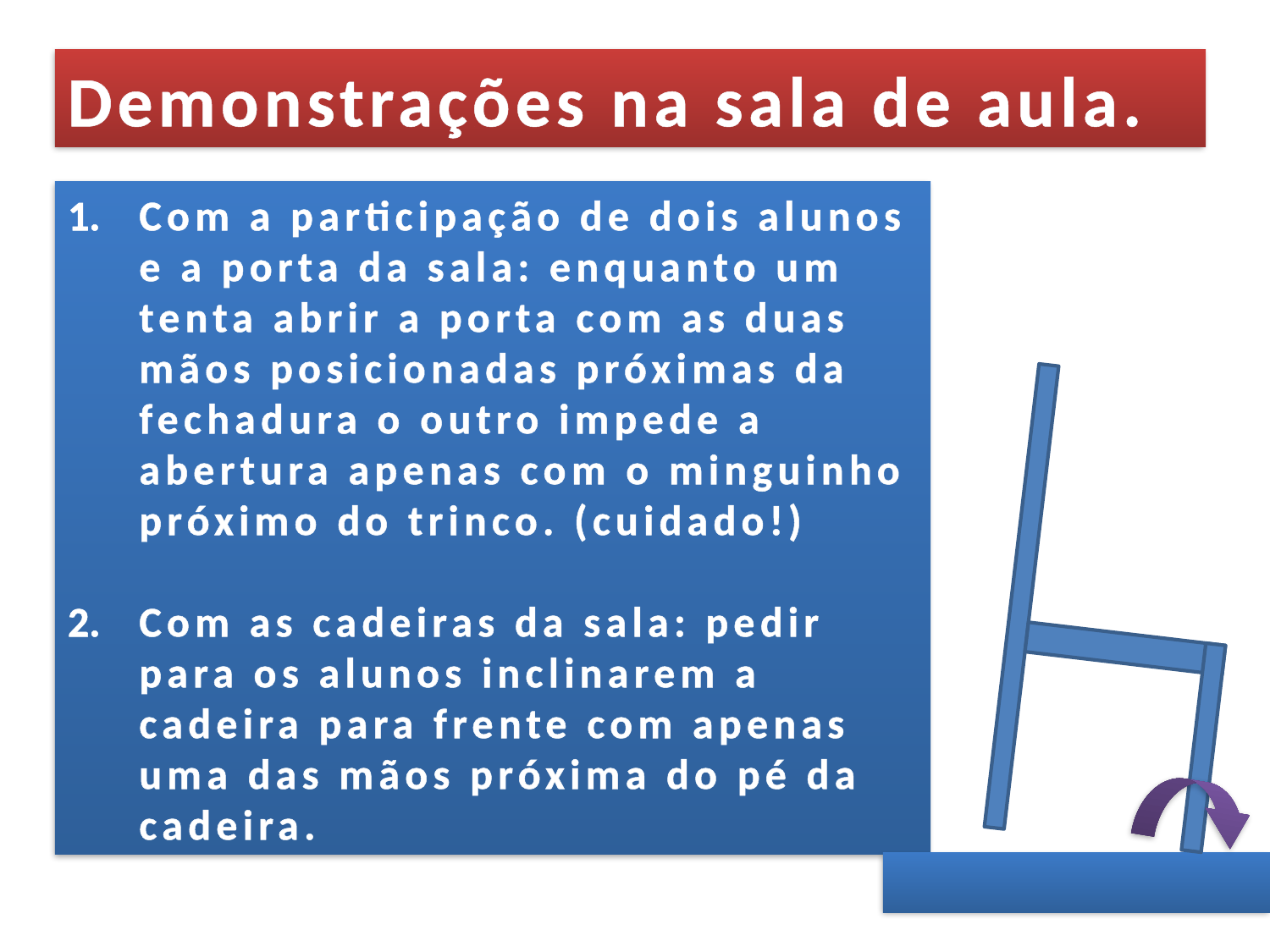

Demonstrações na sala de aula.
Com a participação de dois alunos e a porta da sala: enquanto um tenta abrir a porta com as duas mãos posicionadas próximas da fechadura o outro impede a abertura apenas com o minguinho próximo do trinco. (cuidado!)

Com as cadeiras da sala: pedir para os alunos inclinarem a cadeira para frente com apenas uma das mãos próxima do pé da cadeira.